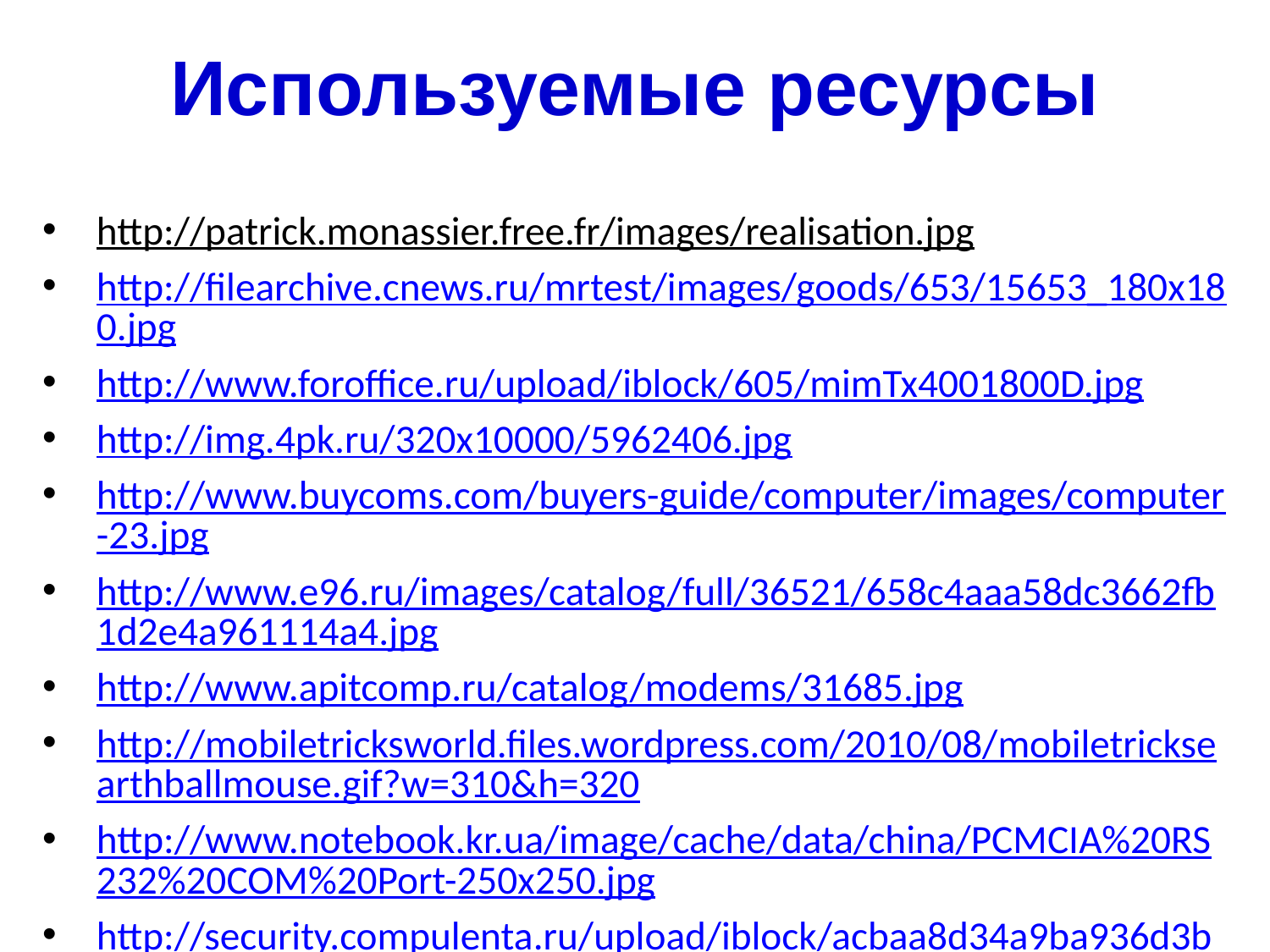

# Используемые ресурсы
http://patrick.monassier.free.fr/images/realisation.jpg
http://filearchive.cnews.ru/mrtest/images/goods/653/15653_180x180.jpg
http://www.foroffice.ru/upload/iblock/605/mimTx4001800D.jpg
http://img.4pk.ru/320x10000/5962406.jpg
http://www.buycoms.com/buyers-guide/computer/images/computer-23.jpg
http://www.e96.ru/images/catalog/full/36521/658c4aaa58dc3662fb1d2e4a961114a4.jpg
http://www.apitcomp.ru/catalog/modems/31685.jpg
http://mobiletricksworld.files.wordpress.com/2010/08/mobiletricksearthballmouse.gif?w=310&h=320
http://www.notebook.kr.ua/image/cache/data/china/PCMCIA%20RS232%20COM%20Port-250x250.jpg
http://security.compulenta.ru/upload/iblock/acbaa8d34a9ba936d3bc9ac3ecfce195.jpg
http://p.gzhls.at/277238.jpg
http://oazisdlyavas.ucoz.ru/photo/130-0-9155
http://m-a-s-o.narod.ru/wp/comp/winxp/44-1.JPG